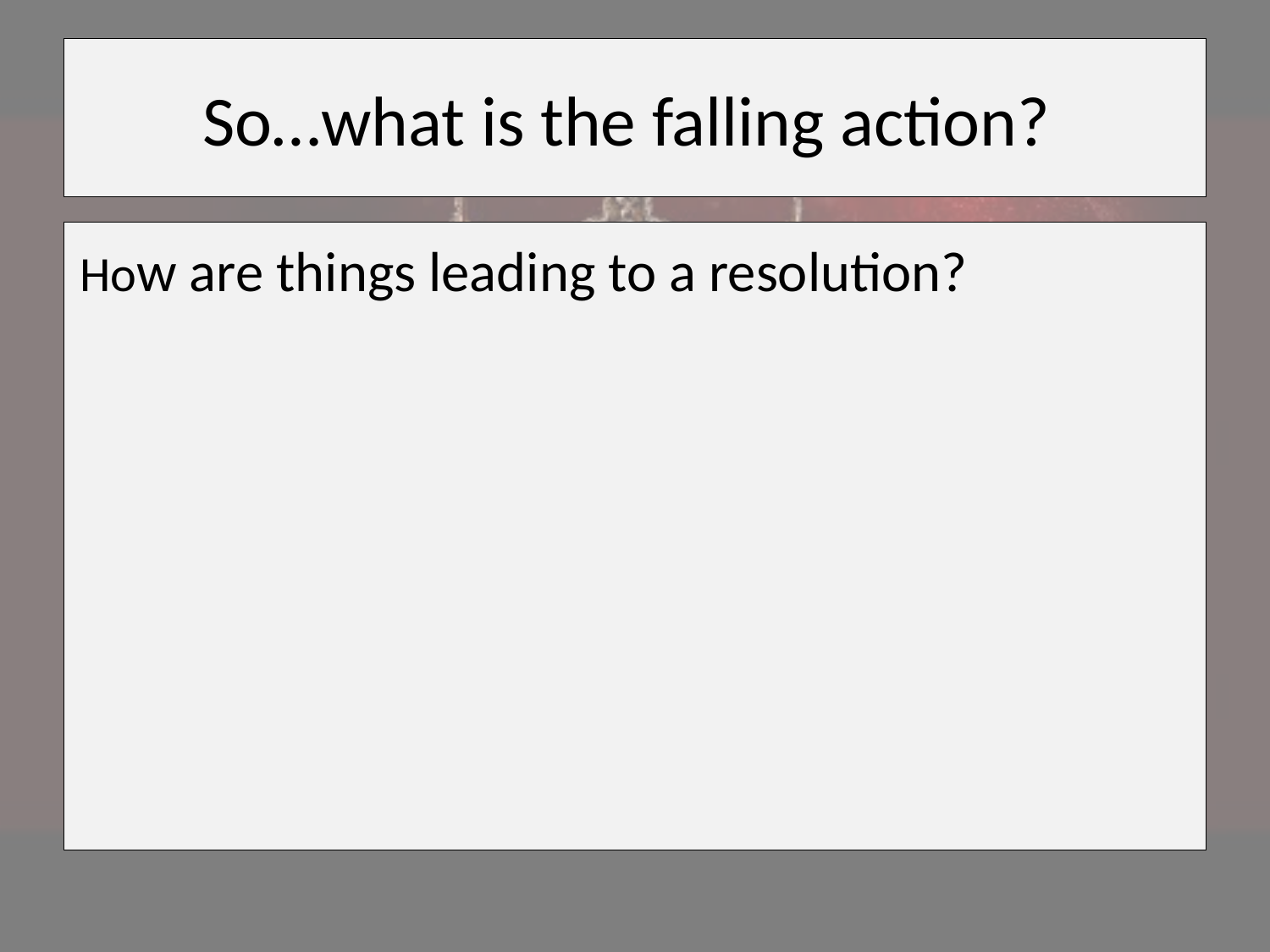

# So…what is the falling action?
How are things leading to a resolution?